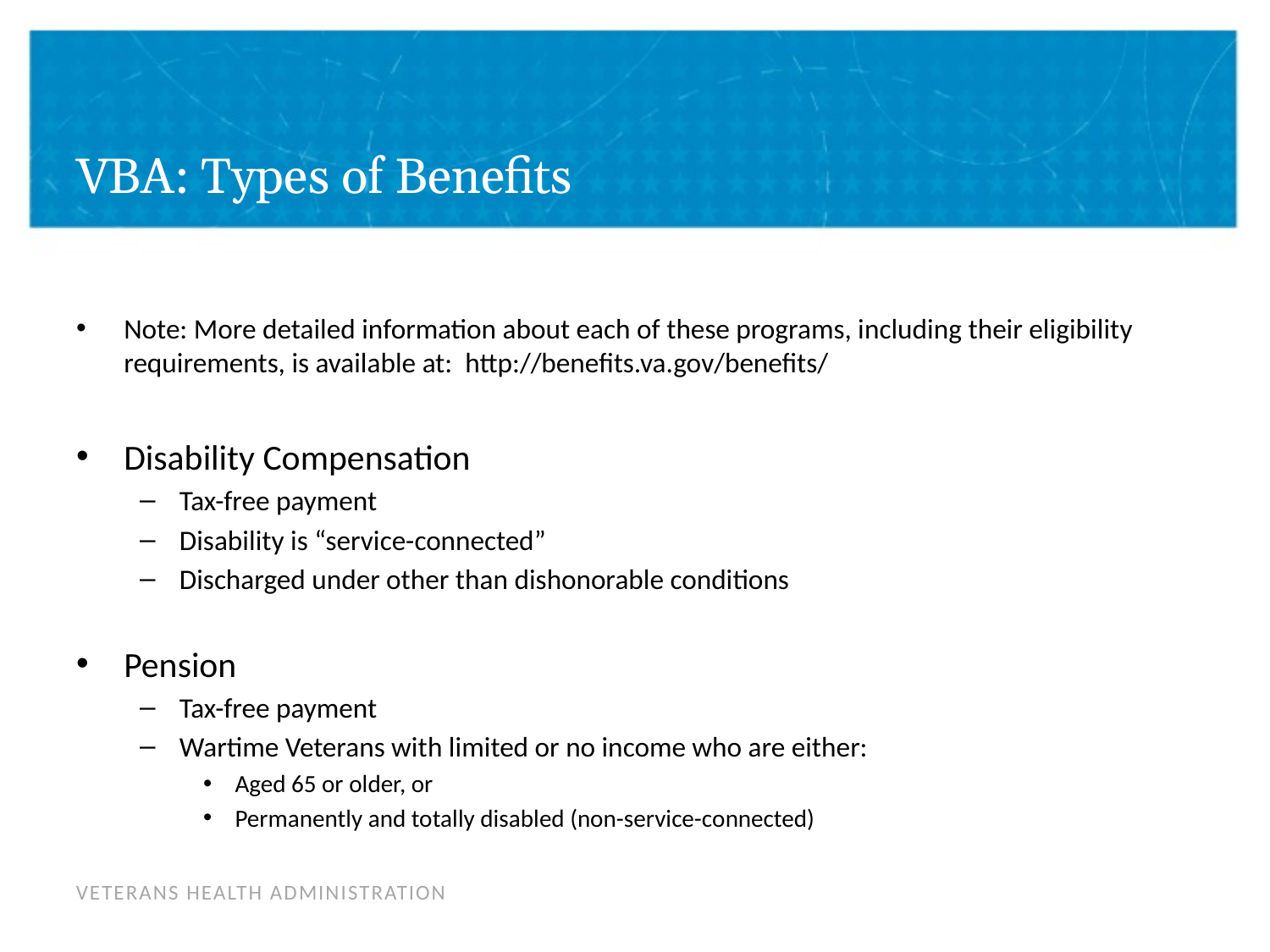

# VBA: Types of Benefits
Note: More detailed information about each of these programs, including their eligibility requirements, is available at:  http://benefits.va.gov/benefits/

Disability Compensation
Tax-free payment
Disability is “service-connected”
Discharged under other than dishonorable conditions

Pension
Tax-free payment
Wartime Veterans with limited or no income who are either:
Aged 65 or older, or
Permanently and totally disabled (non-service-connected)